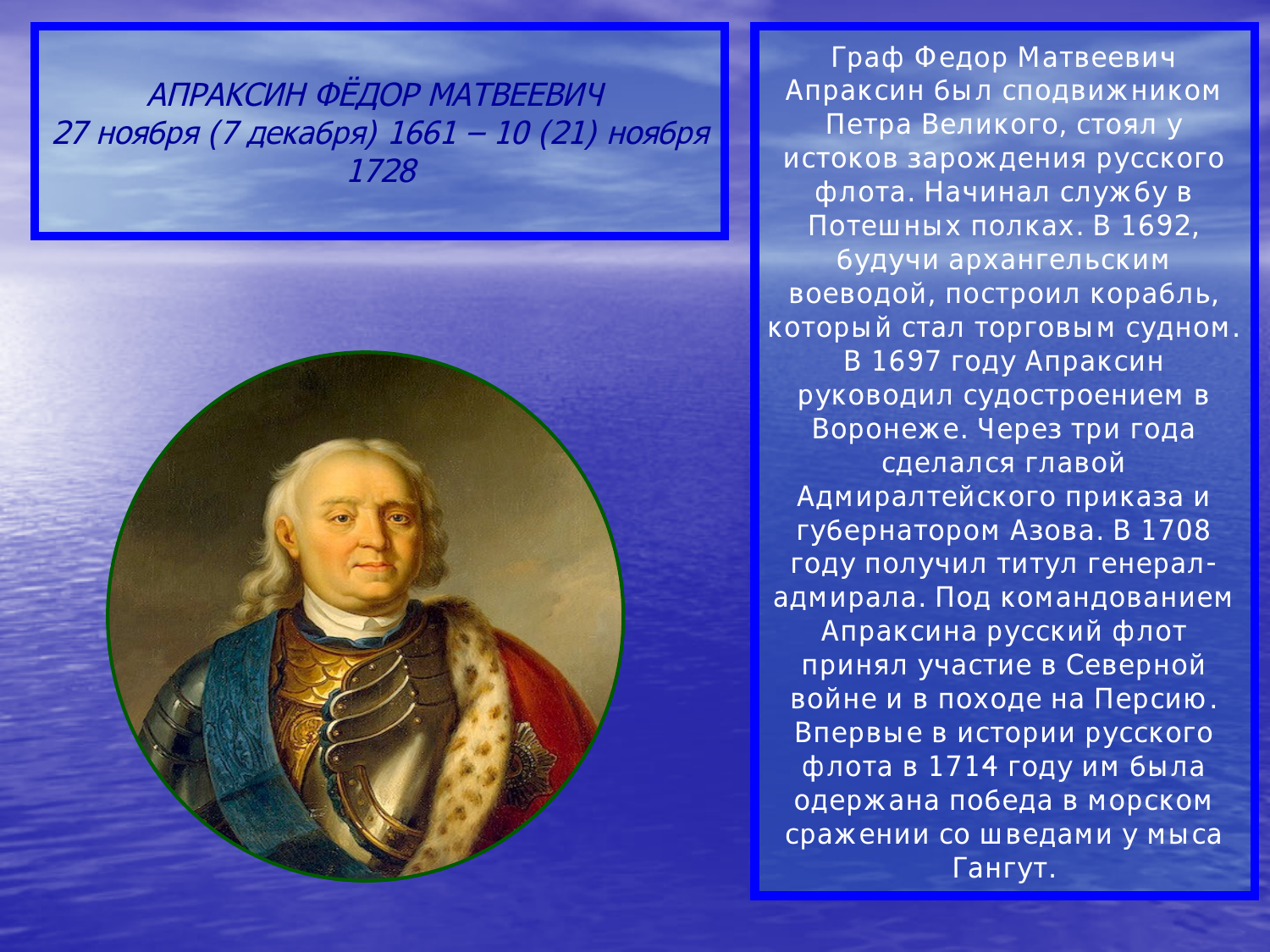

АПРАКСИН ФЁДОР МАТВЕЕВИЧ
27 ноября (7 декабря) 1661 – 10 (21) ноября 1728
Граф Федор Матвеевич Апраксин был сподвижником Петра Великого, стоял у истоков зарождения русского флота. Начинал службу в Потешных полках. В 1692, будучи архангельским воеводой, построил корабль, который стал торговым судном. В 1697 году Апраксин руководил судостроением в Воронеже. Через три года сделался главой Адмиралтейского приказа и губернатором Азова. В 1708 году получил титул генерал-адмирала. Под командованием Апраксина русский флот принял участие в Северной войне и в походе на Персию. Впервые в истории русского флота в 1714 году им была одержана победа в морском сражении со шведами у мыса Гангут.